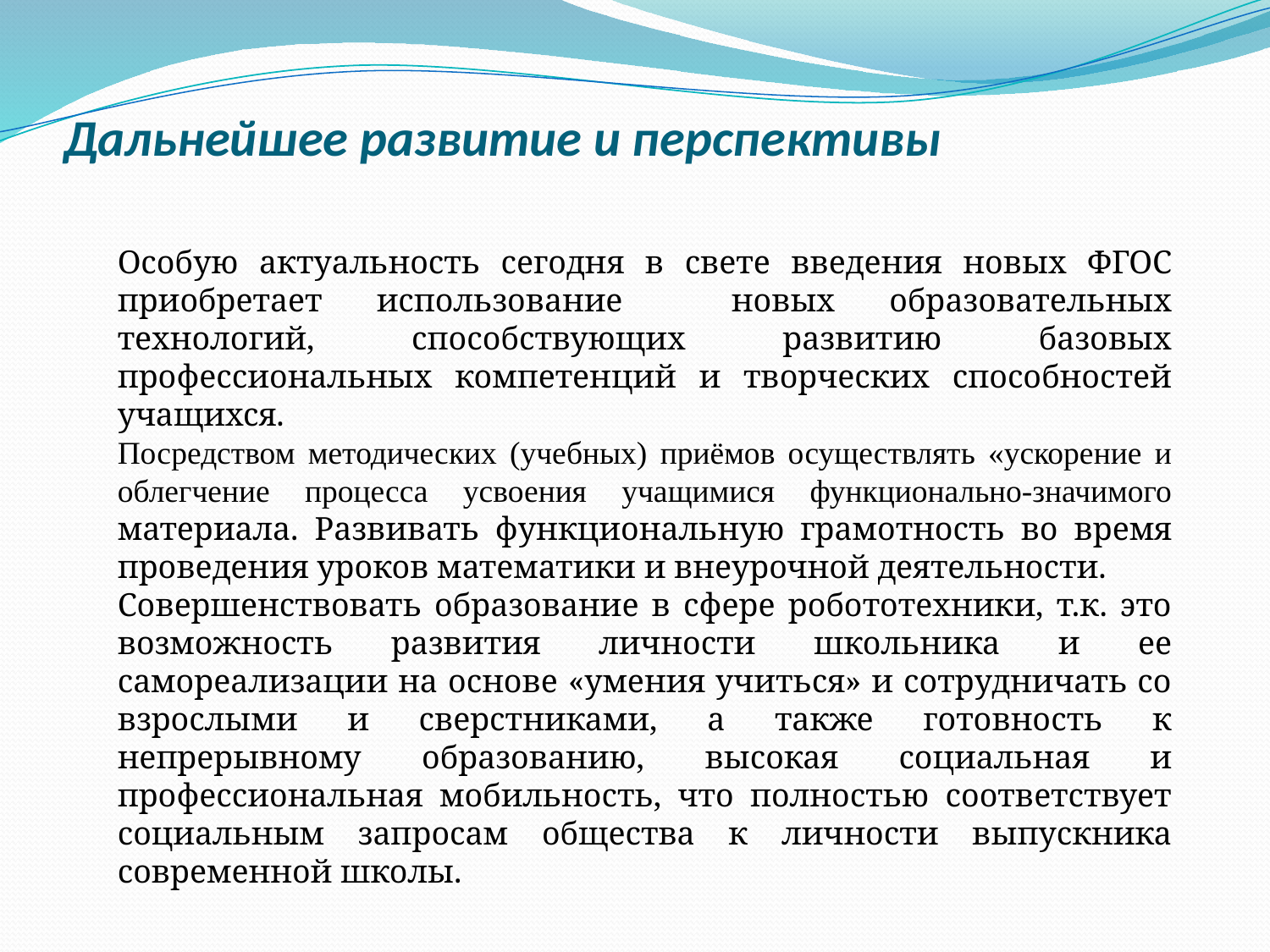

# Дальнейшее развитие и перспективы
Особую актуальность сегодня в свете введения новых ФГОС приобретает использование  новых образовательных технологий, способствующих развитию базовых профессиональных компетенций и творческих способностей учащихся.
Посредством методических (учебных) приёмов осуществлять «ускорение и облегчение процесса усвоения учащимися функционально-значимого материала. Развивать функциональную грамотность во время проведения уроков математики и внеурочной деятельности.
Совершенствовать образование в сфере робототехники, т.к. это возможность развития личности школьника и ее самореализации на основе «умения учиться» и сотрудничать со взрослыми и сверстниками, а также готовность к непрерывному образованию, высокая социальная и профессиональная мобильность, что полностью соответствует социальным запросам общества к личности выпускника современной школы.